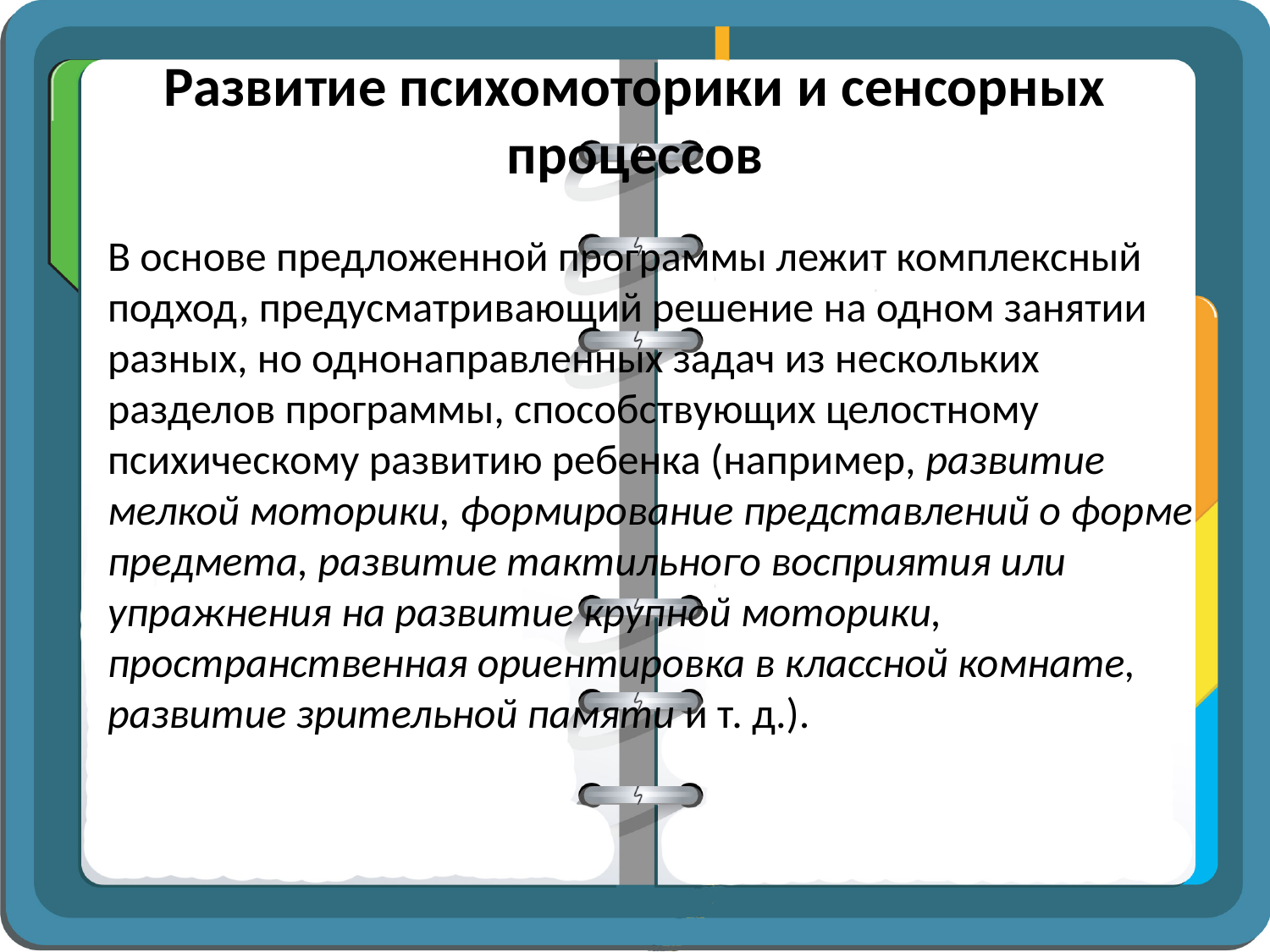

# Развитие психомоторики и сенсорных процессов
В основе предложенной программы лежит комплексный подход, предусматривающий решение на одном занятии разных, но однонаправленных задач из нескольких разделов программы, способствующих целостному психическому развитию ребенка (например, развитие мелкой моторики, формирование представлений о форме предмета, развитие тактильного восприятия или упражнения на развитие крупной моторики, пространственная ориентировка в классной комнате, развитие зрительной памяти и т. д.).